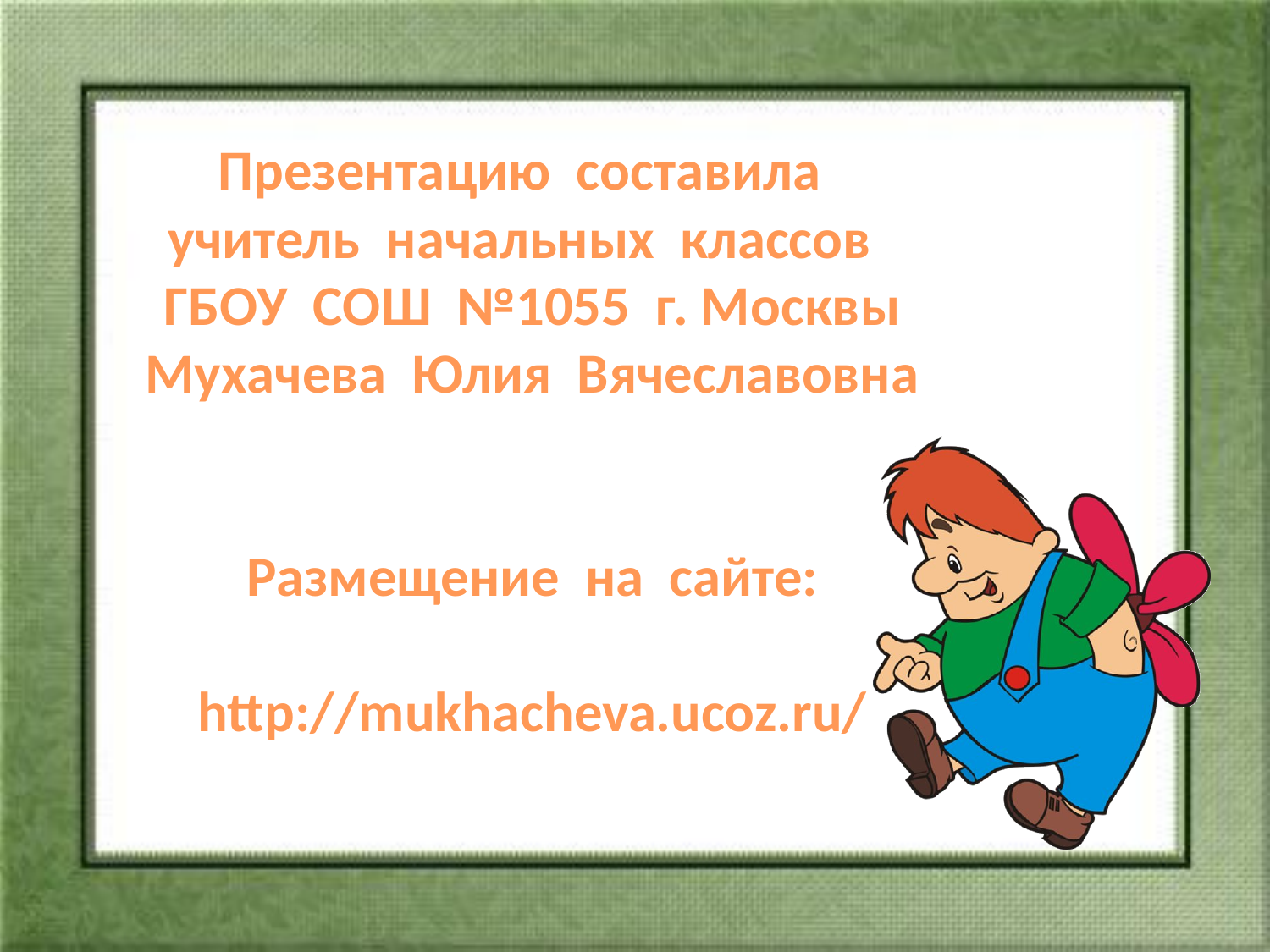

# Презентацию  составила учитель  начальных  классов ГБОУ  СОШ  №1055  г. Москвы Мухачева  Юлия  Вячеславовна Размещение  на  сайте: http://mukhacheva.ucoz.ru/